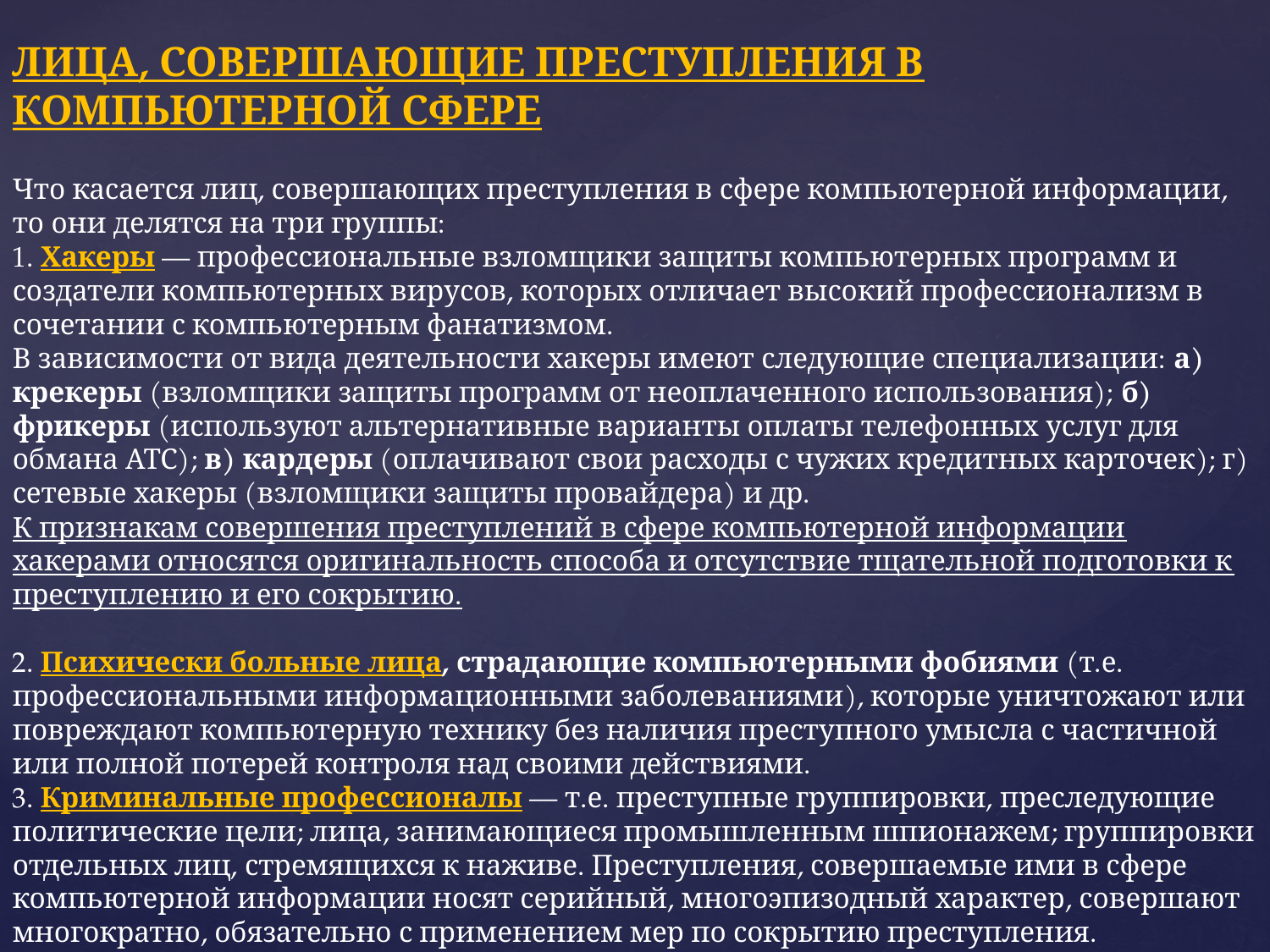

Лица, совершающие преступления в компьютерной сфере

Что касается лиц, совершающих преступления в сфере компьютерной информации, то они делятся на три группы:
1. Хакеры — профессиональные взломщики защиты компьютерных программ и создатели компьютерных вирусов, которых отличает высокий профессионализм в сочетании с компьютерным фанатизмом.
В зависимости от вида деятельности хакеры имеют следующие специализации: а) крекеры (взломщики защиты программ от неоплаченного использования); б) фрикеры (используют альтернативные варианты оплаты телефонных услуг для обмана АТС); в) кардеры (оплачивают свои расходы с чужих кредитных карточек); г) сетевые хакеры (взломщики защиты провайдера) и др.
К признакам совершения преступлений в сфере компьютерной информации хакерами относятся оригинальность способа и отсутствие тщательной подготовки к преступлению и его сокрытию.

2. Психически больные лица, страдающие компьютерными фобиями (т.е. профессиональными информационными заболеваниями), которые уничтожают или повреждают компьютерную технику без наличия преступного умысла с частичной или полной потерей контроля над своими действиями.
3. Криминальные профессионалы — т.е. преступные группировки, преследующие политические цели; лица, занимающиеся промышленным шпионажем; группировки отдельных лиц, стремящихся к наживе. Преступления, совершаемые ими в сфере компьютерной информации носят серийный, многоэпизодный характер, совершают многократно, обязательно с применением мер по сокрытию преступления.